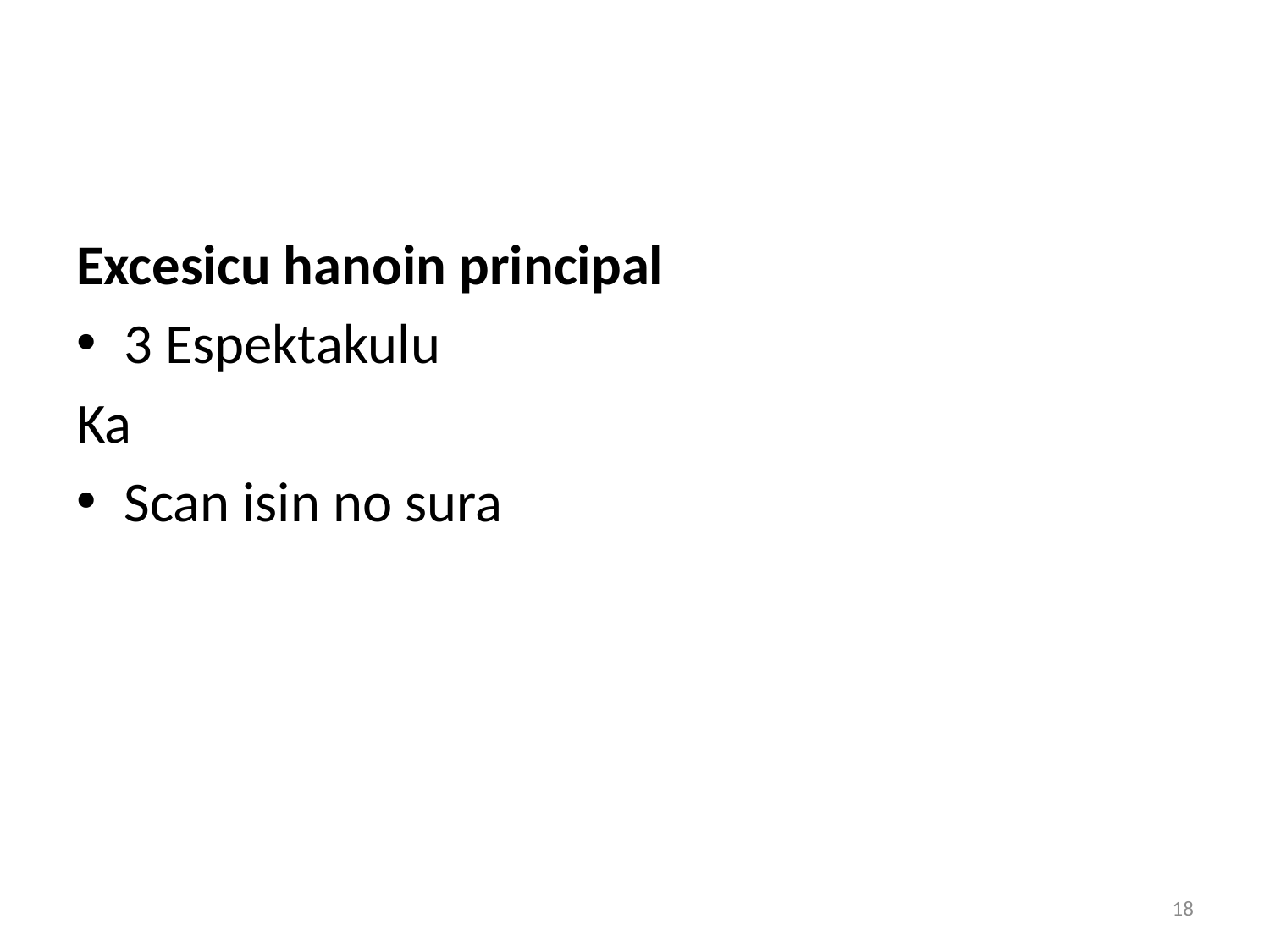

Excesicu hanoin principal
3 Espektakulu
Ka
Scan isin no sura

18